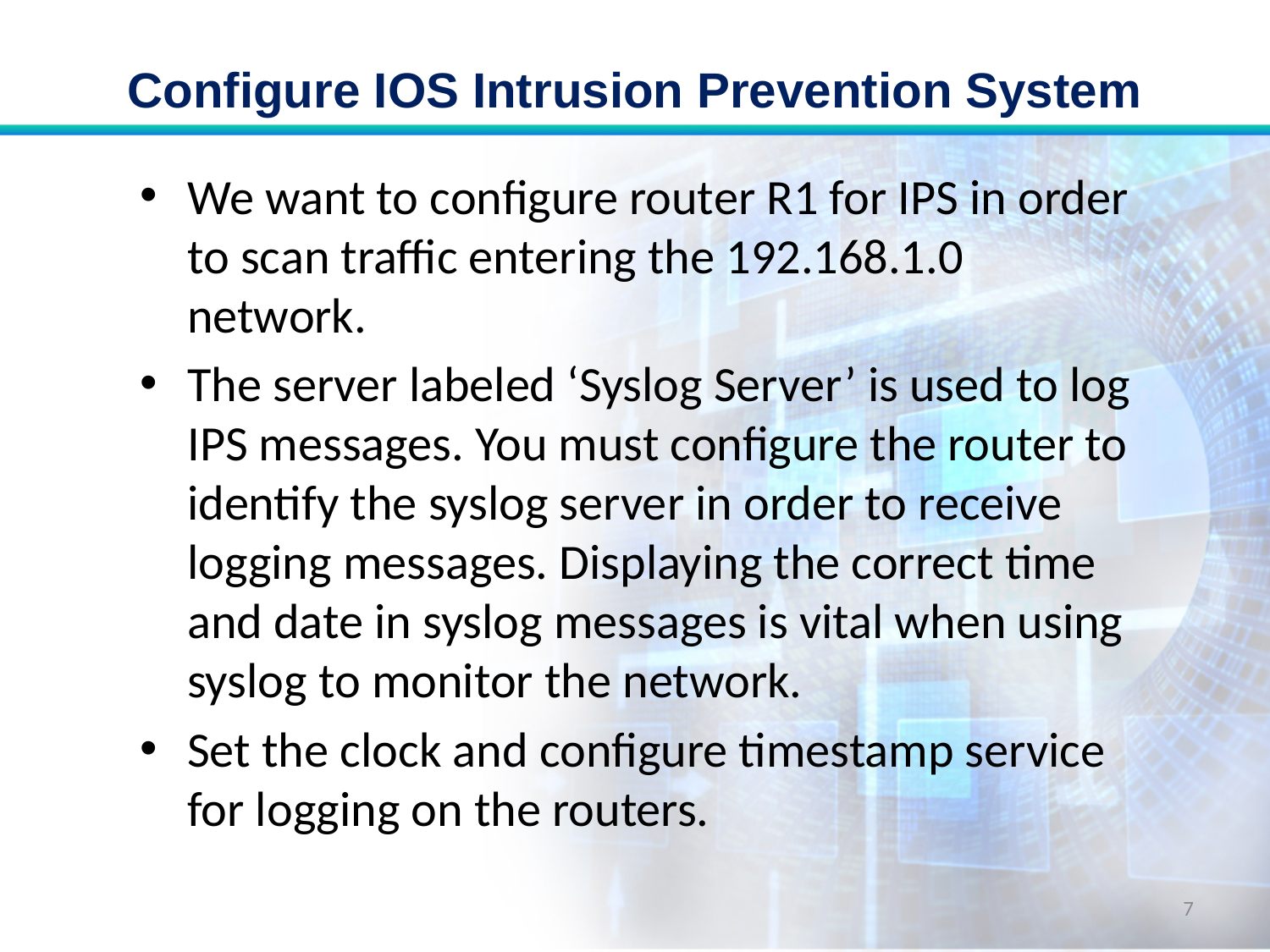

# Configure IOS Intrusion Prevention System
We want to configure router R1 for IPS in order to scan traffic entering the 192.168.1.0 network.
The server labeled ‘Syslog Server’ is used to log IPS messages. You must configure the router to identify the syslog server in order to receive logging messages. Displaying the correct time and date in syslog messages is vital when using syslog to monitor the network.
Set the clock and configure timestamp service for logging on the routers.
7